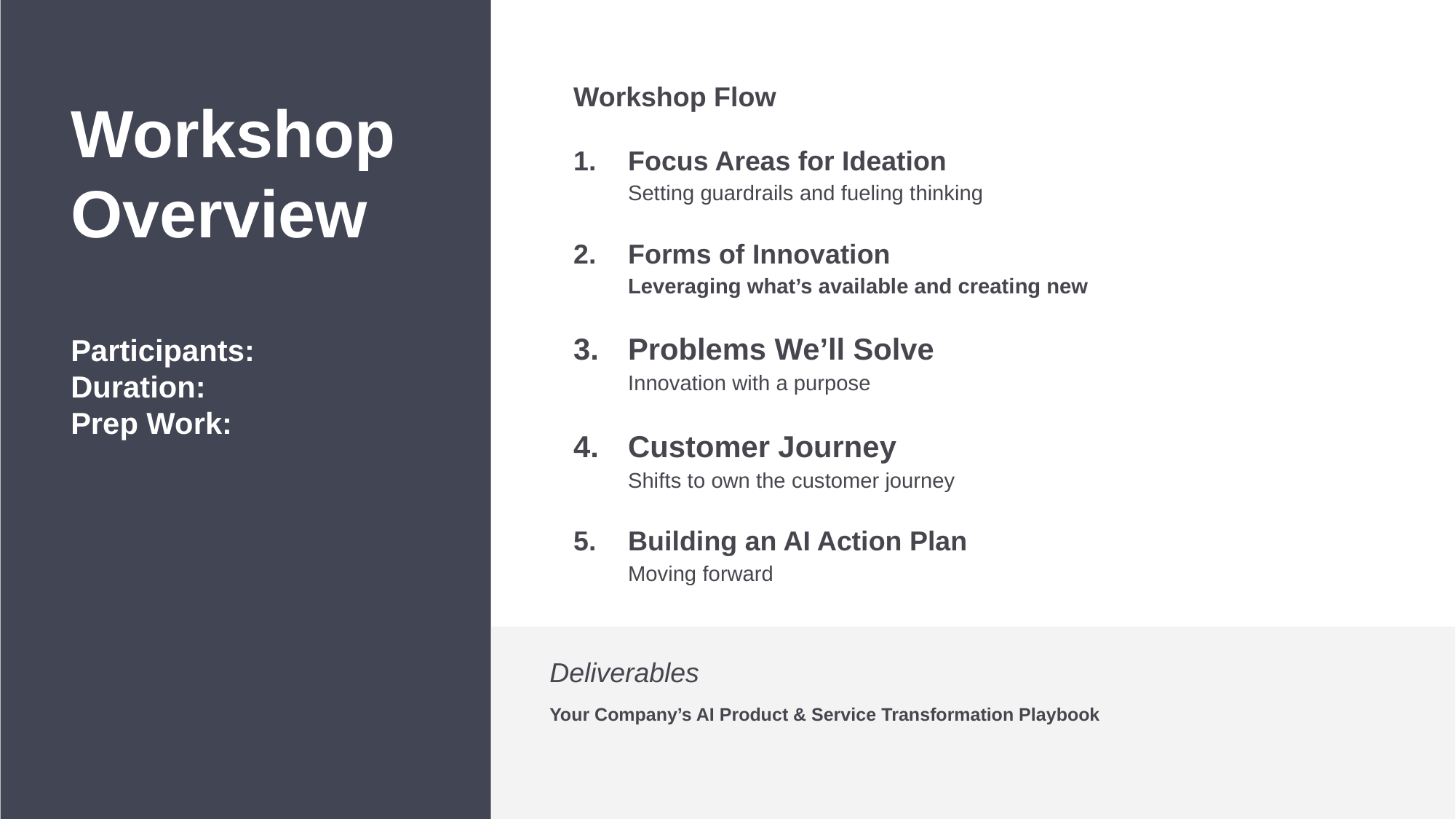

Workshop Flow
Focus Areas for Ideation
Setting guardrails and fueling thinking
Forms of Innovation
Leveraging what’s available and creating new
Problems We’ll Solve
Innovation with a purpose
Customer Journey
Shifts to own the customer journey
Building an AI Action Plan
Moving forward
Workshop
Overview

Participants:
Duration:
Prep Work:

Deliverables
Your Company’s AI Product & Service Transformation Playbook